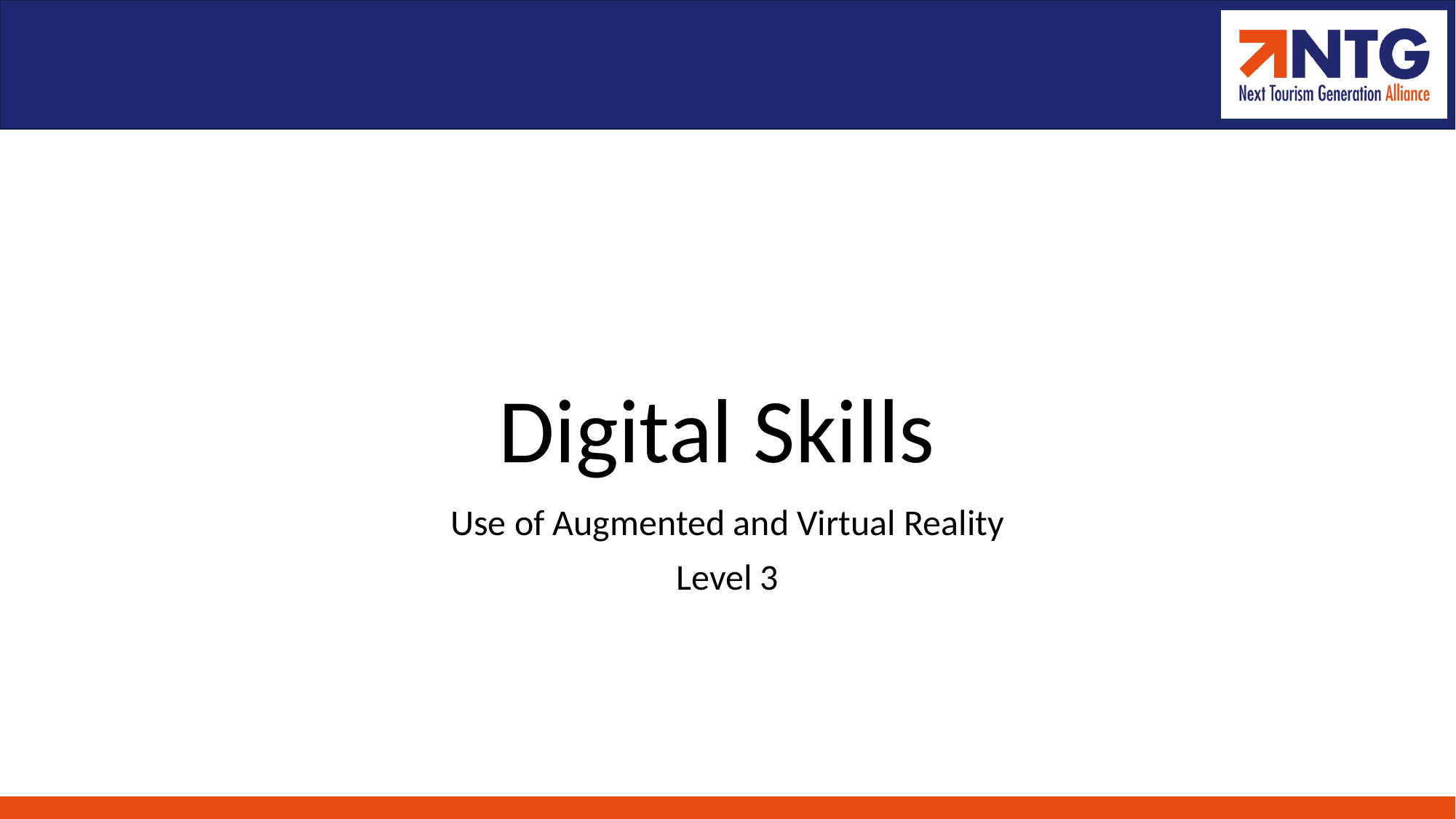

# Digital Skills
 Use of Augmented and Virtual Reality
Level 3